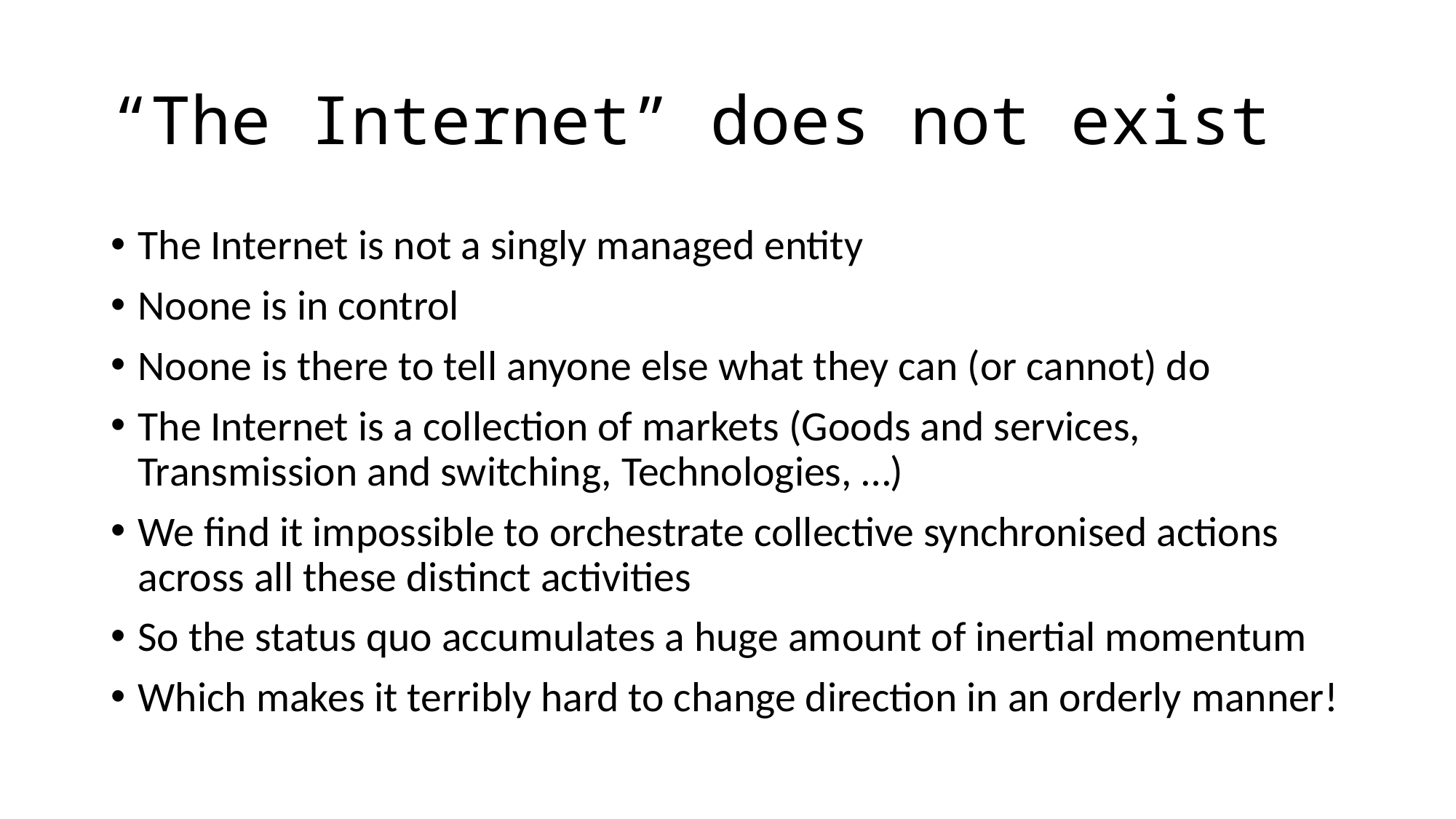

# “The Internet” does not exist
The Internet is not a singly managed entity
Noone is in control
Noone is there to tell anyone else what they can (or cannot) do
The Internet is a collection of markets (Goods and services, Transmission and switching, Technologies, …)
We find it impossible to orchestrate collective synchronised actions across all these distinct activities
So the status quo accumulates a huge amount of inertial momentum
Which makes it terribly hard to change direction in an orderly manner!